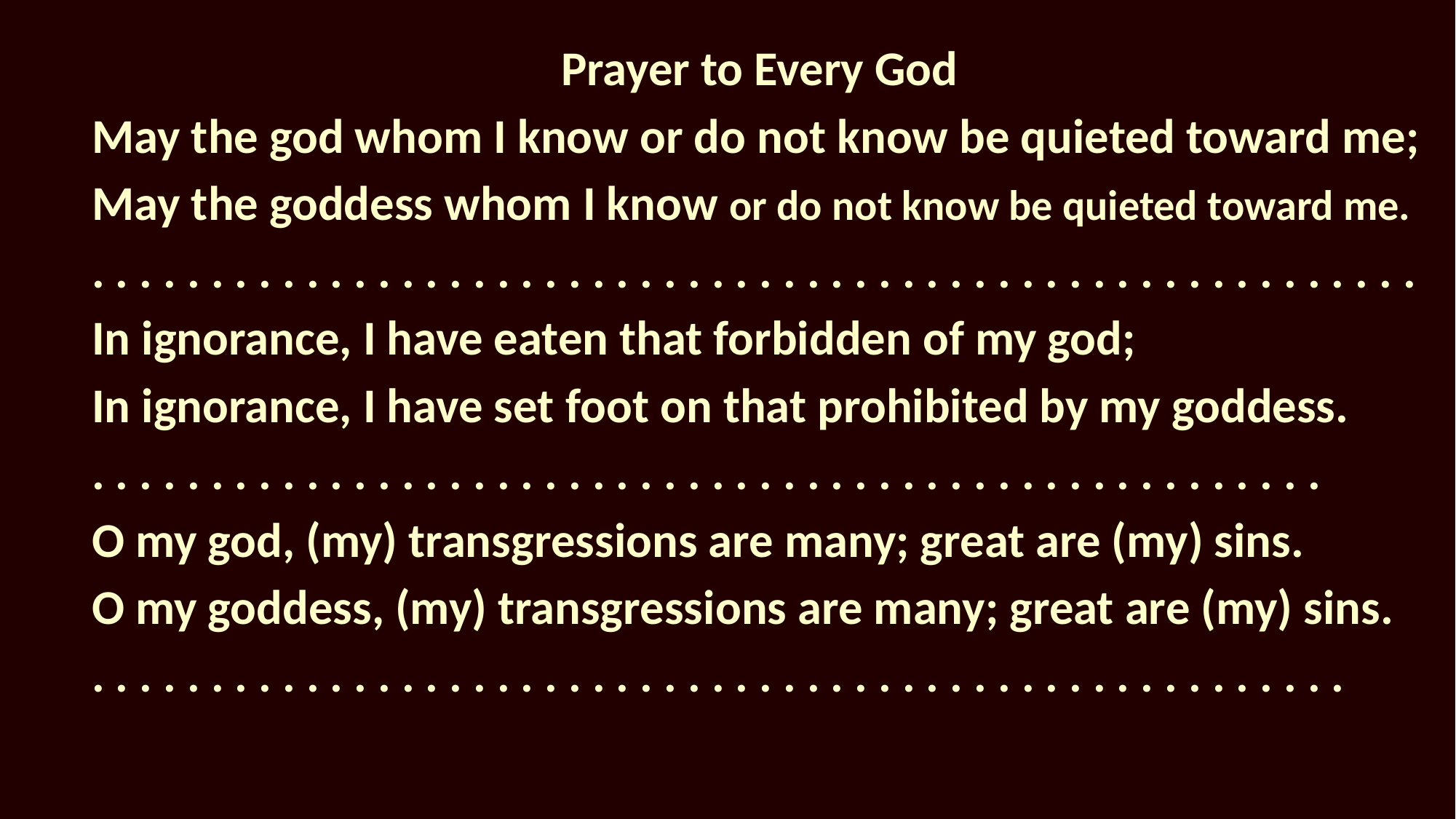

Prayer to Every God
May the god whom I know or do not know be quieted toward me;
May the goddess whom I know or do not know be quieted toward me.
. . . . . . . . . . . . . . . . . . . . . . . . . . . . . . . . . . . . . . . . . . . . . . . . . . . . . . . .
In ignorance, I have eaten that forbidden of my god;
In ignorance, I have set foot on that prohibited by my goddess.
. . . . . . . . . . . . . . . . . . . . . . . . . . . . . . . . . . . . . . . . . . . . . . . . . . . .
O my god, (my) transgressions are many; great are (my) sins.
O my goddess, (my) transgressions are many; great are (my) sins.
. . . . . . . . . . . . . . . . . . . . . . . . . . . . . . . . . . . . . . . . . . . . . . . . . . . . .